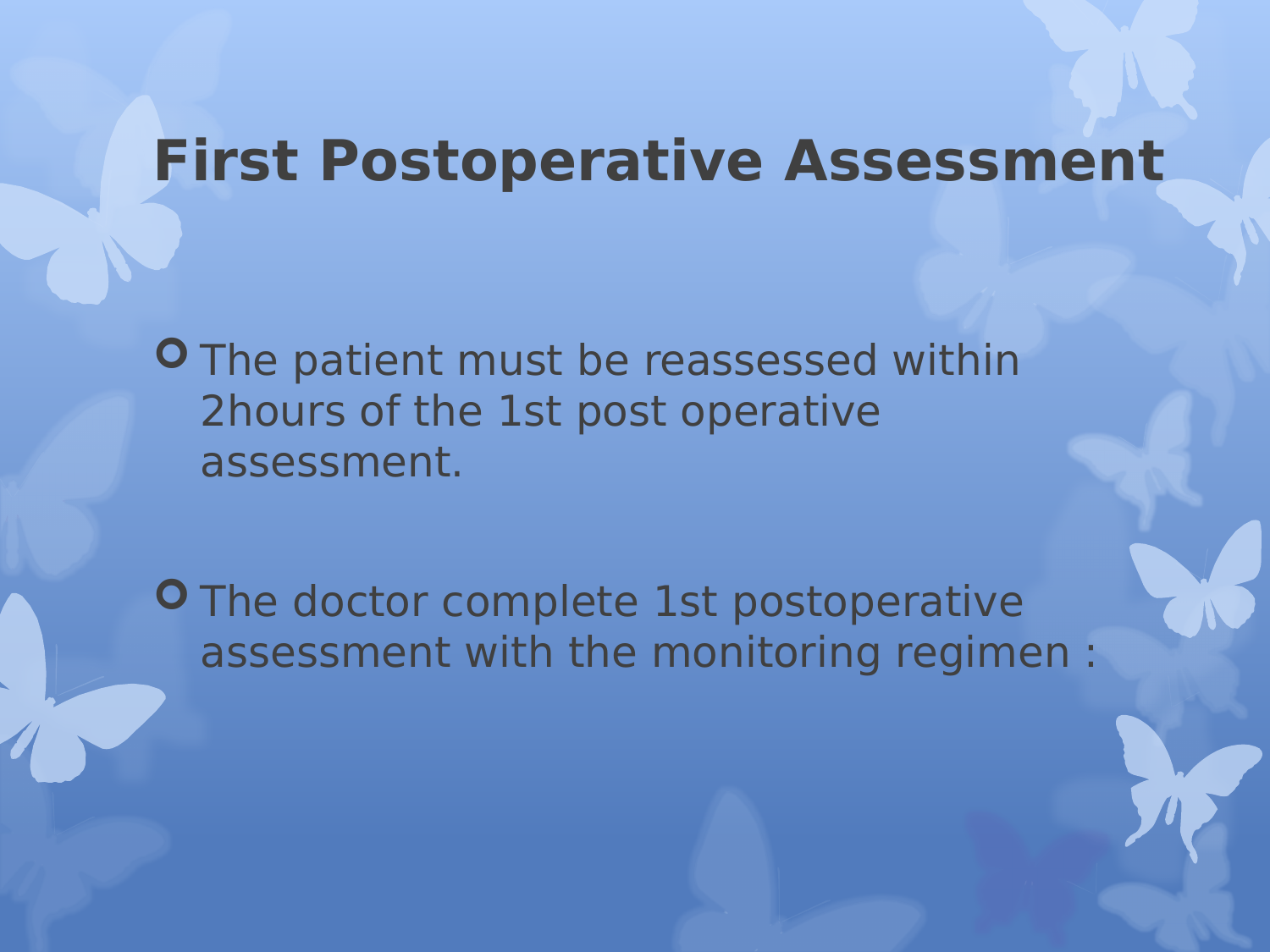

# First Postoperative Assessment
The patient must be reassessed within 2hours of the 1st post operative assessment.

The doctor complete 1st postoperative assessment with the monitoring regimen :